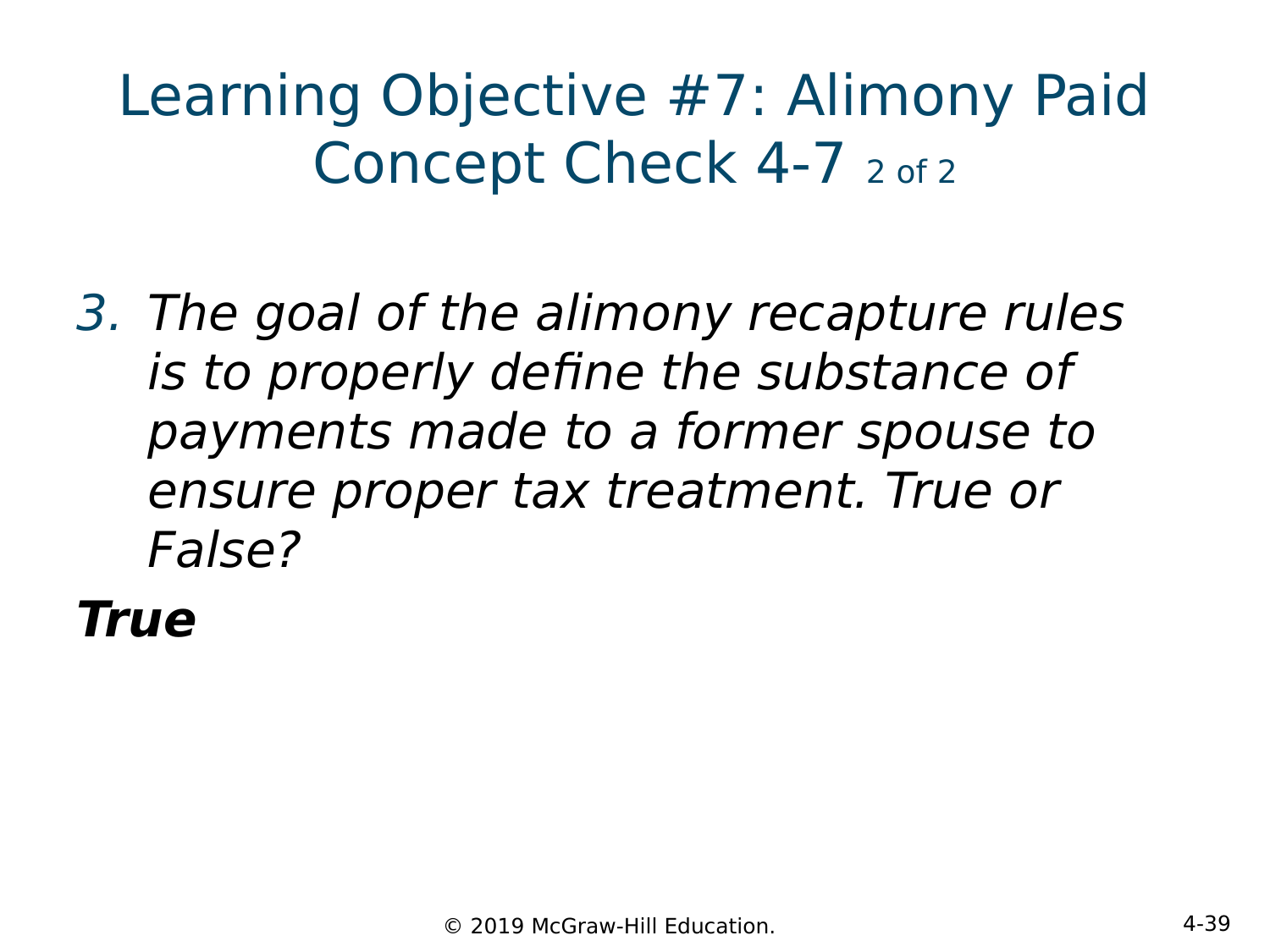

# Learning Objective #7: Alimony Paid Concept Check 4-7 2 of 2
The goal of the alimony recapture rules is to properly define the substance of payments made to a former spouse to ensure proper tax treatment. True or False?
True